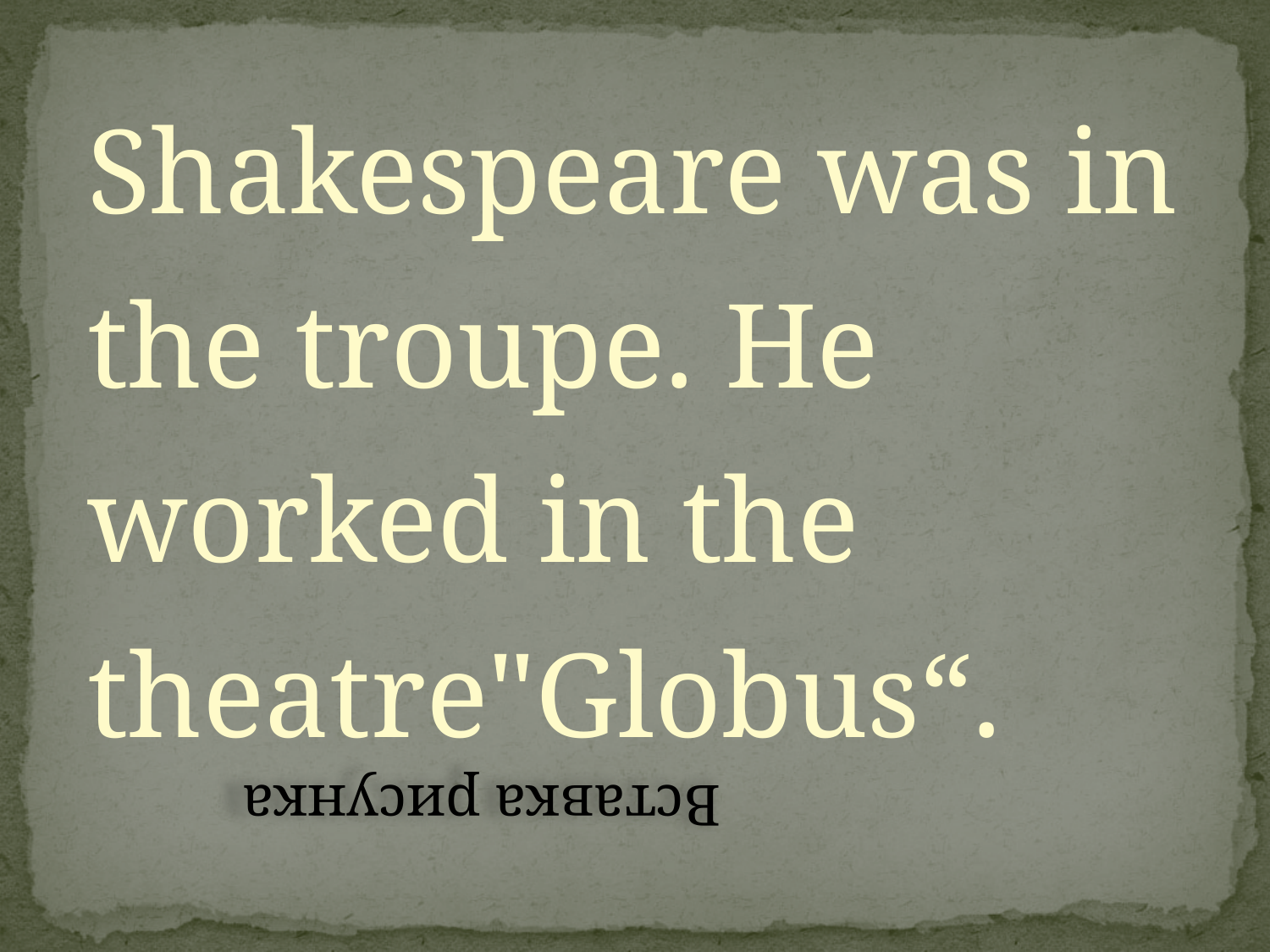

Shakespeare was in the troupe. He worked in the theatre"Globus“.
#